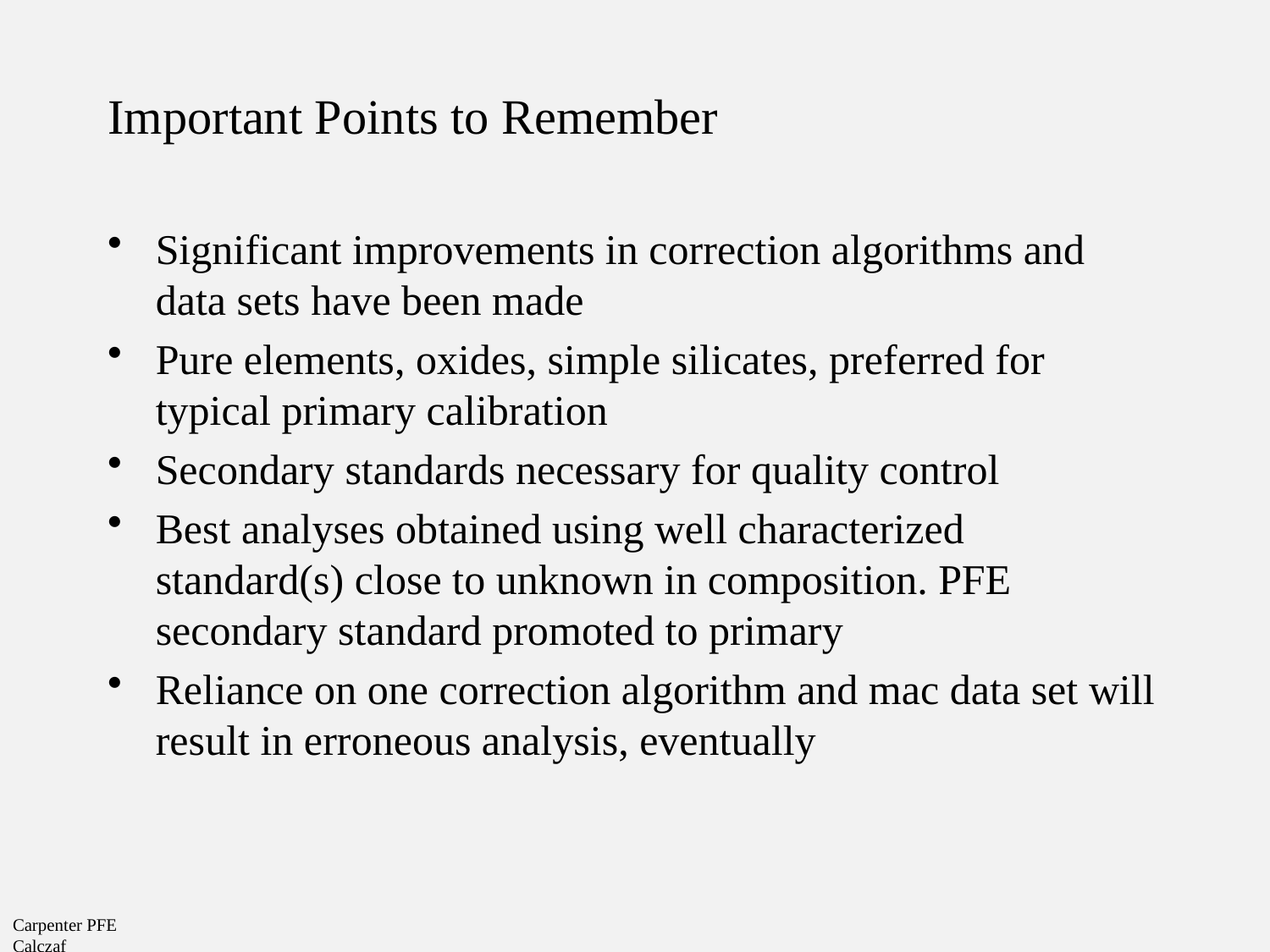

# Important Points to Remember
Significant improvements in correction algorithms and data sets have been made
Pure elements, oxides, simple silicates, preferred for typical primary calibration
Secondary standards necessary for quality control
Best analyses obtained using well characterized standard(s) close to unknown in composition. PFE secondary standard promoted to primary
Reliance on one correction algorithm and mac data set will result in erroneous analysis, eventually

Carpenter PFE Calczaf